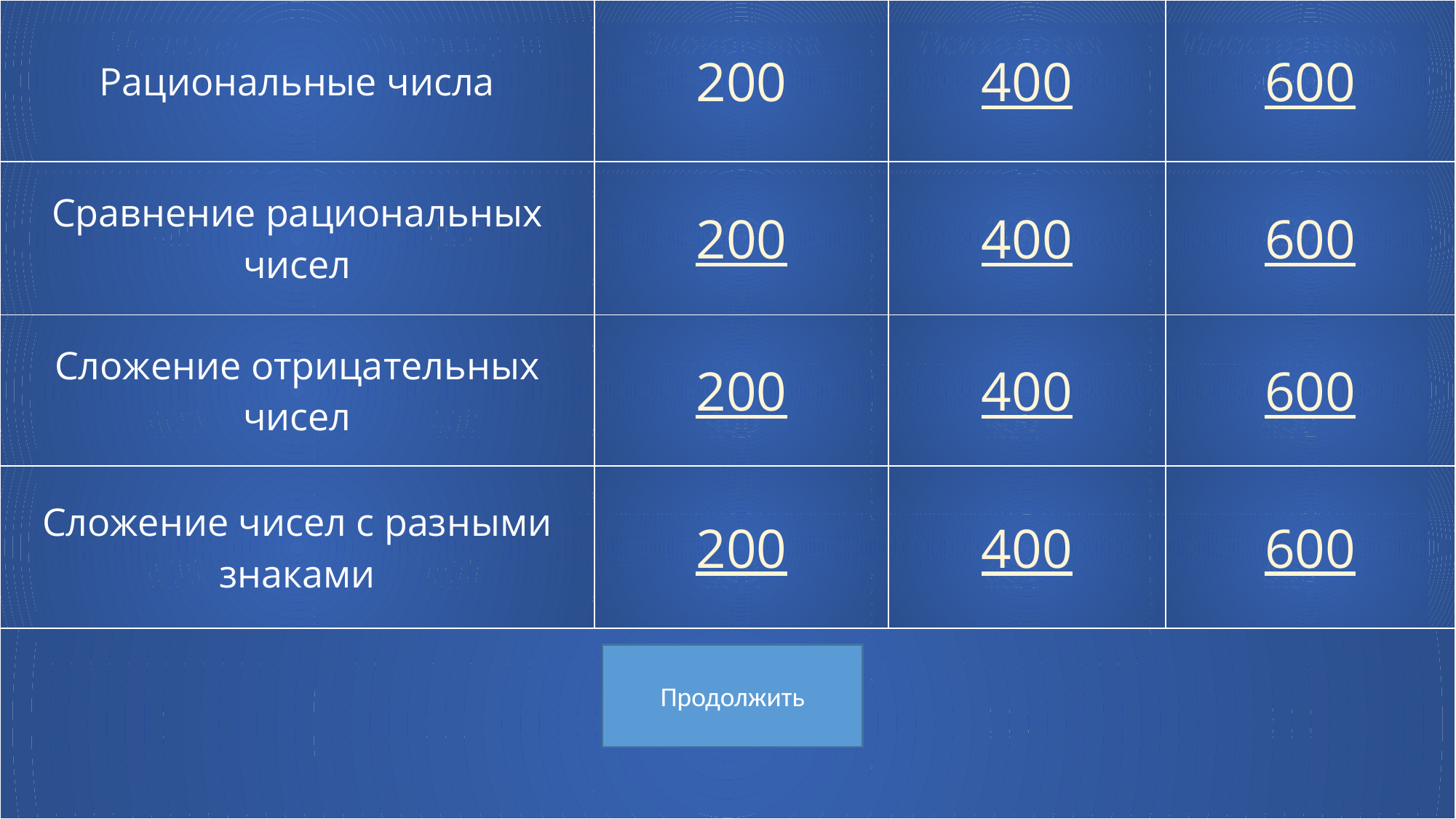

| Рациональные числа | 200 | 400 | 600 |
| --- | --- | --- | --- |
| Сравнение рациональных чисел | 200 | 400 | 600 |
| Сложение отрицательных чисел | 200 | 400 | 600 |
| Сложение чисел с разными знаками | 200 | 400 | 600 |
|  |  |  |  |
| История | Философия | Экономика | Психология | Иностранный язык |
| --- | --- | --- | --- | --- |
| 200 | 200 | 200 | 200 | 200 |
| 400 | 400 | 400 | 400 | 400 |
| 600 | 600 | 600 | 600 | 600 |
| 800 | 800 | 800 | 800 | 800 |
Продолжить